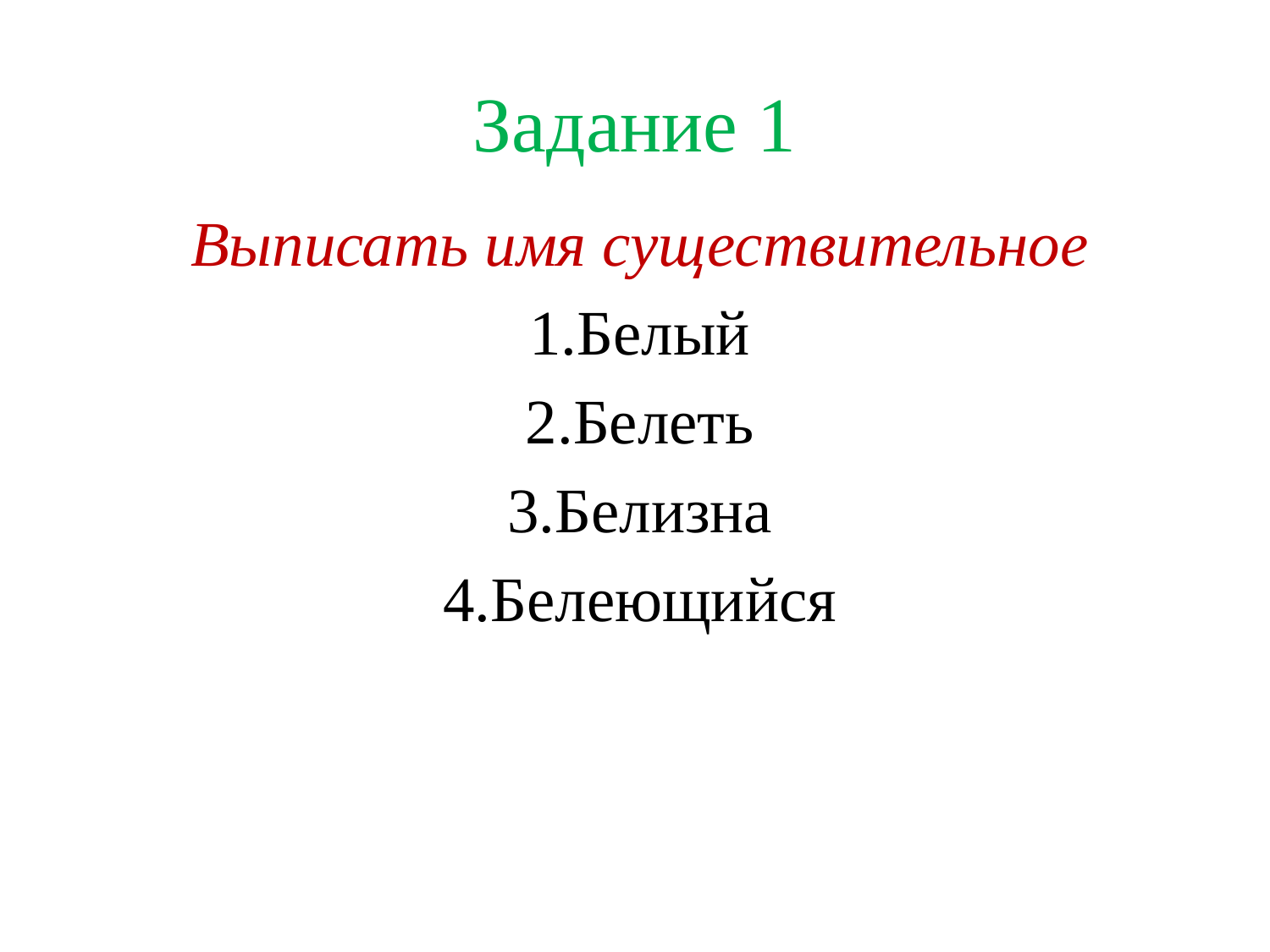

# Задание 1
Выписать имя существительное
1.Белый
2.Белеть
3.Белизна
4.Белеющийся